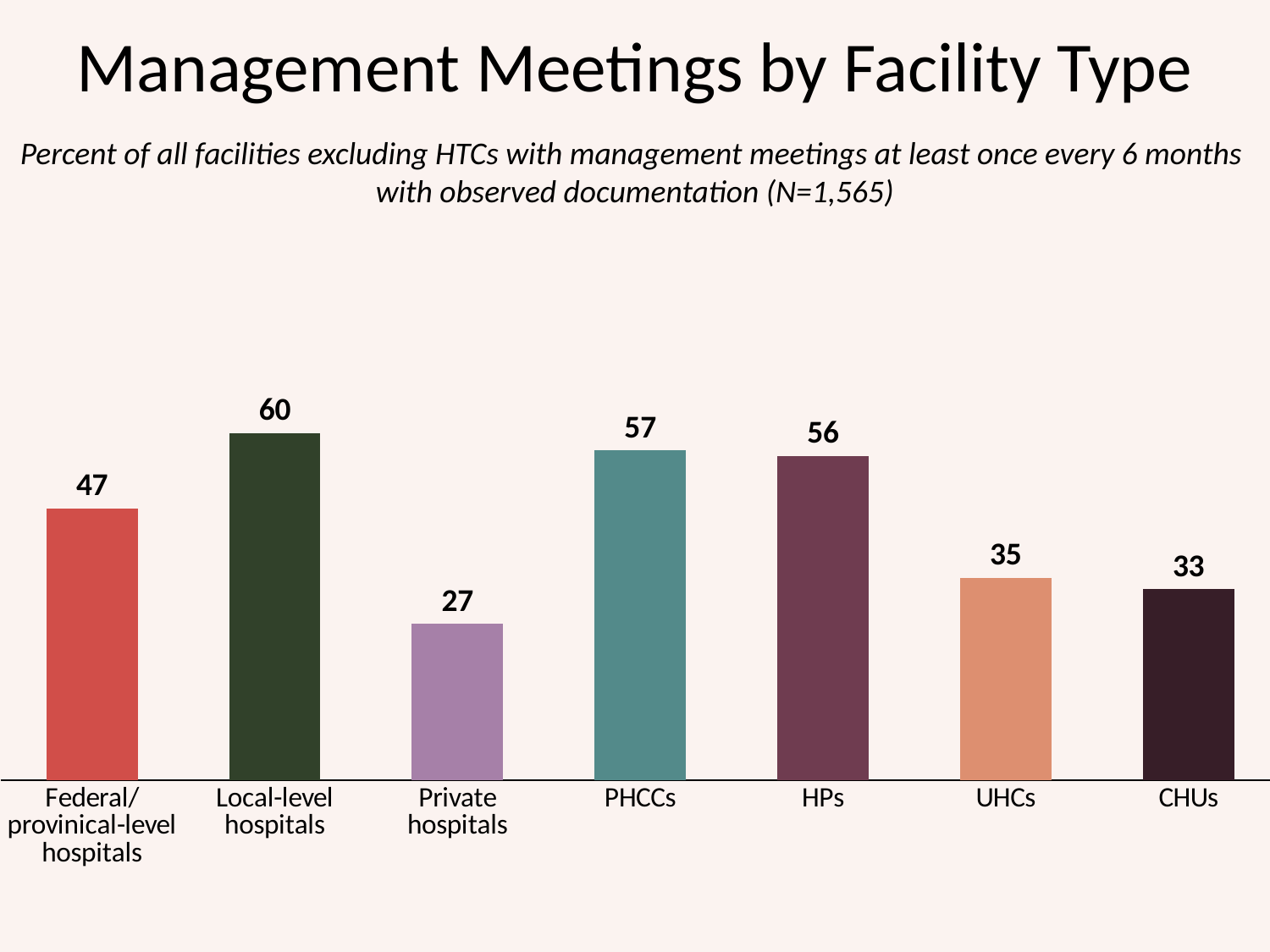

# Management Meetings by Facility Type
Percent of all facilities excluding HTCs with management meetings at least once every 6 months
with observed documentation (N=1,565)

### Chart

| Category |  |
|---|---|
| Federal/ provinical-level hospitals | 47.0 |
| Local-level hospitals | 60.0 |
| Private hospitals | 27.0 |
| PHCCs | 57.0 |
| HPs | 56.0 |
| UHCs | 35.0 |
| CHUs | 33.0 |